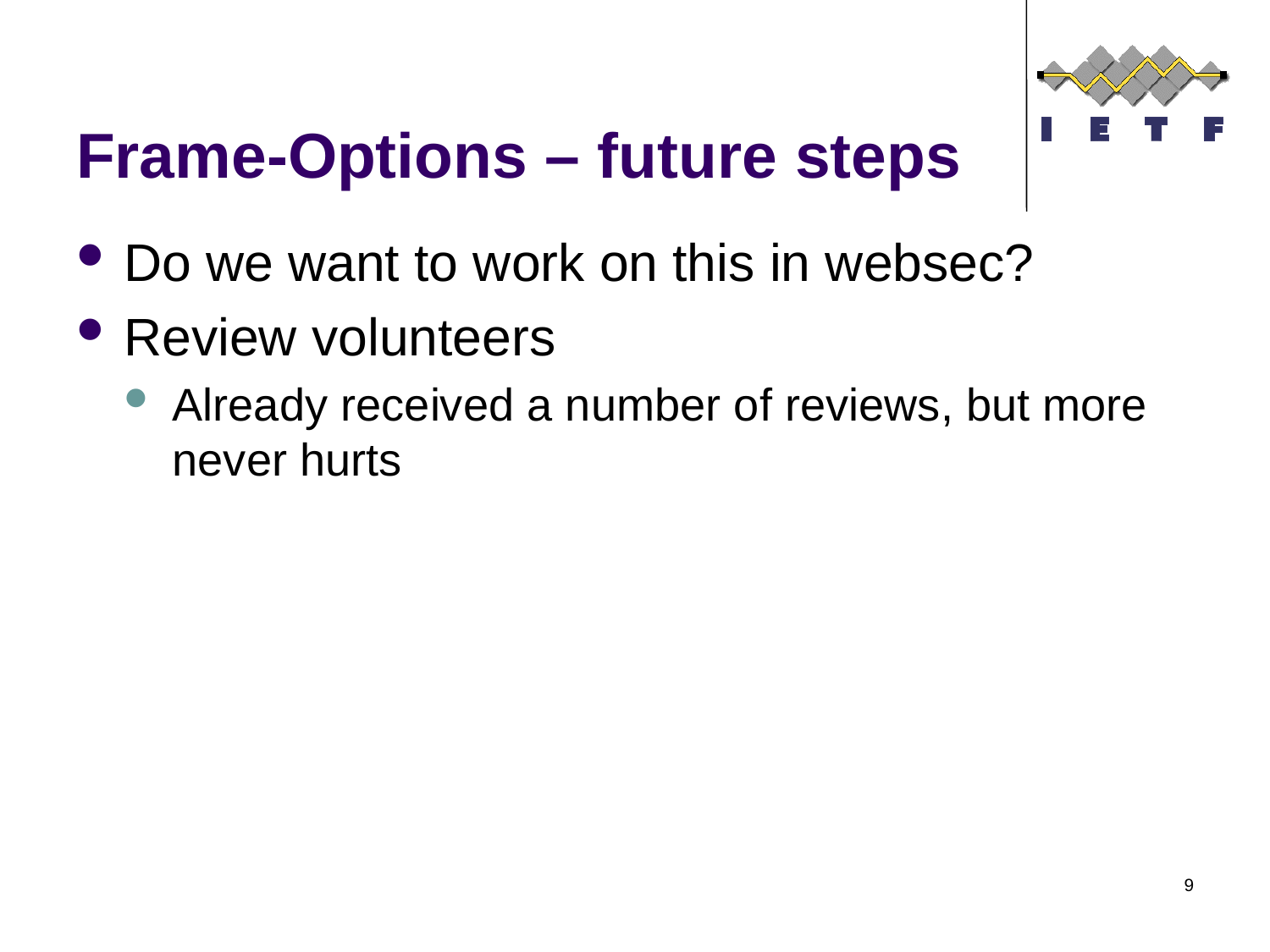

# Frame-Options – future steps
Do we want to work on this in websec?
Review volunteers
Already received a number of reviews, but more never hurts

9